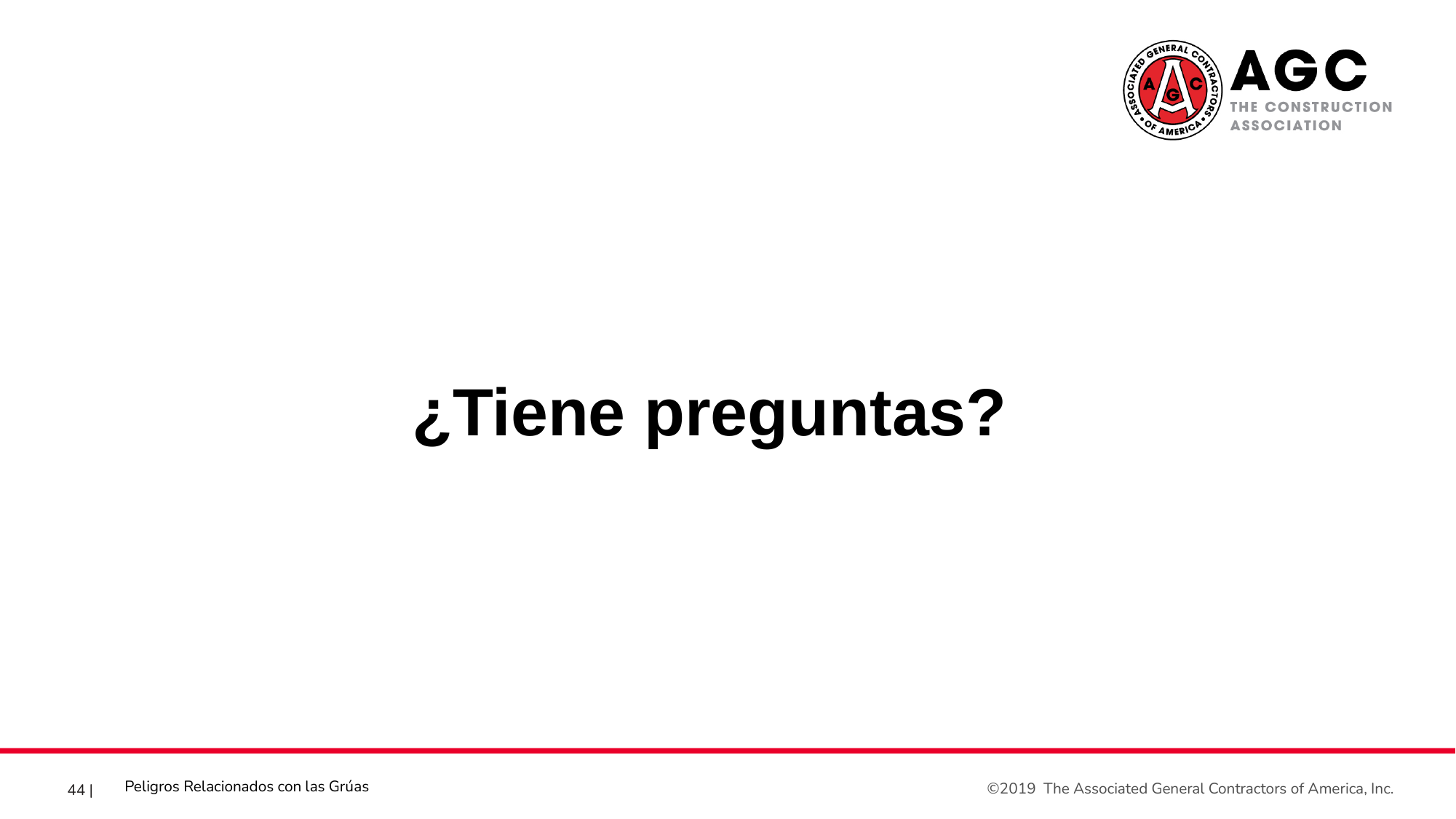

¿Tiene preguntas?
Peligros Relacionados con las Grúas